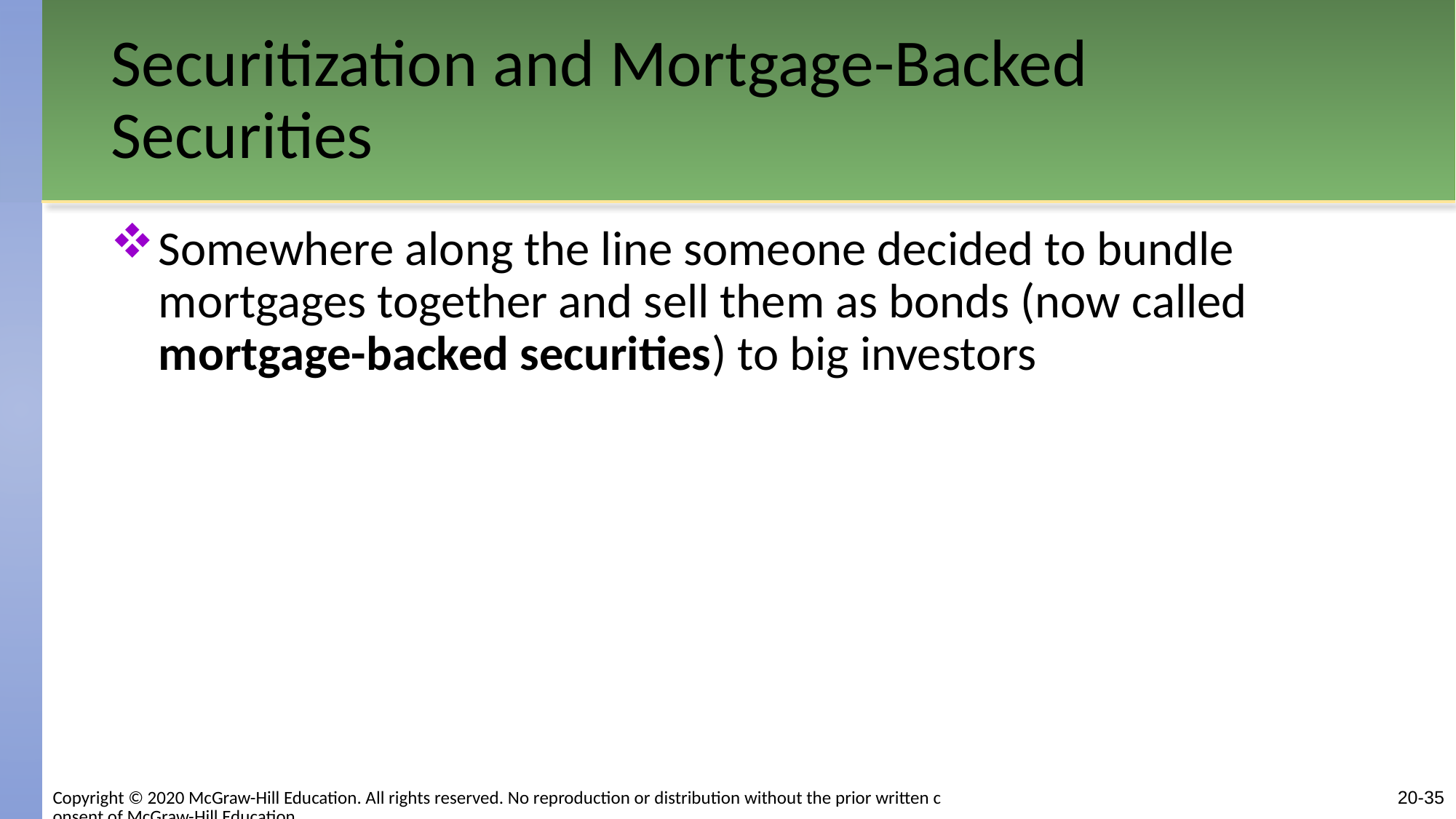

# Securitization and Mortgage-Backed Securities
Somewhere along the line someone decided to bundle mortgages together and sell them as bonds (now called mortgage-backed securities) to big investors
Copyright © 2020 McGraw-Hill Education. All rights reserved. No reproduction or distribution without the prior written consent of McGraw-Hill Education.
20-35